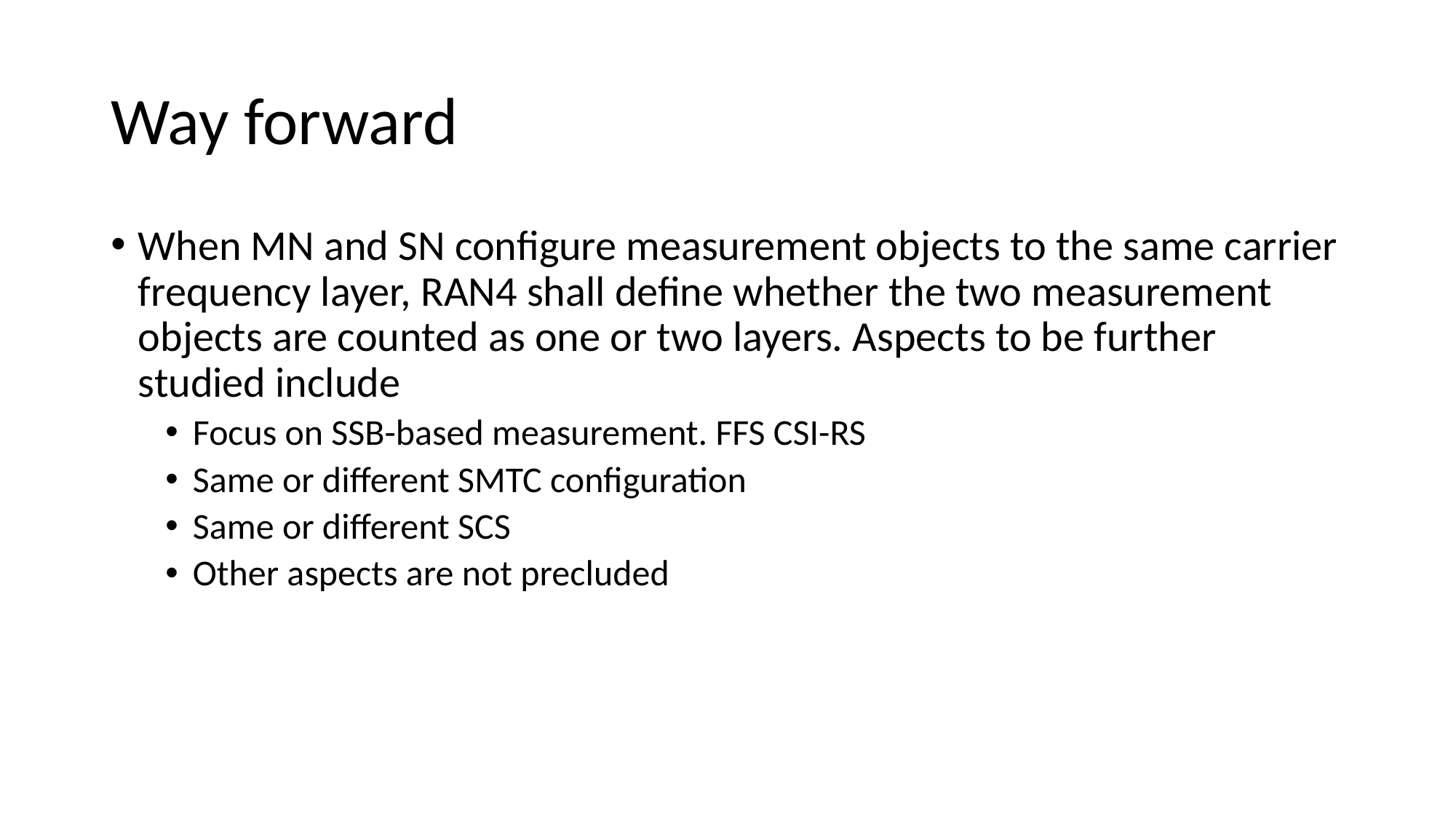

# Way forward
When MN and SN configure measurement objects to the same carrier frequency layer, RAN4 shall define whether the two measurement objects are counted as one or two layers. Aspects to be further studied include
Focus on SSB-based measurement. FFS CSI-RS
Same or different SMTC configuration
Same or different SCS
Other aspects are not precluded